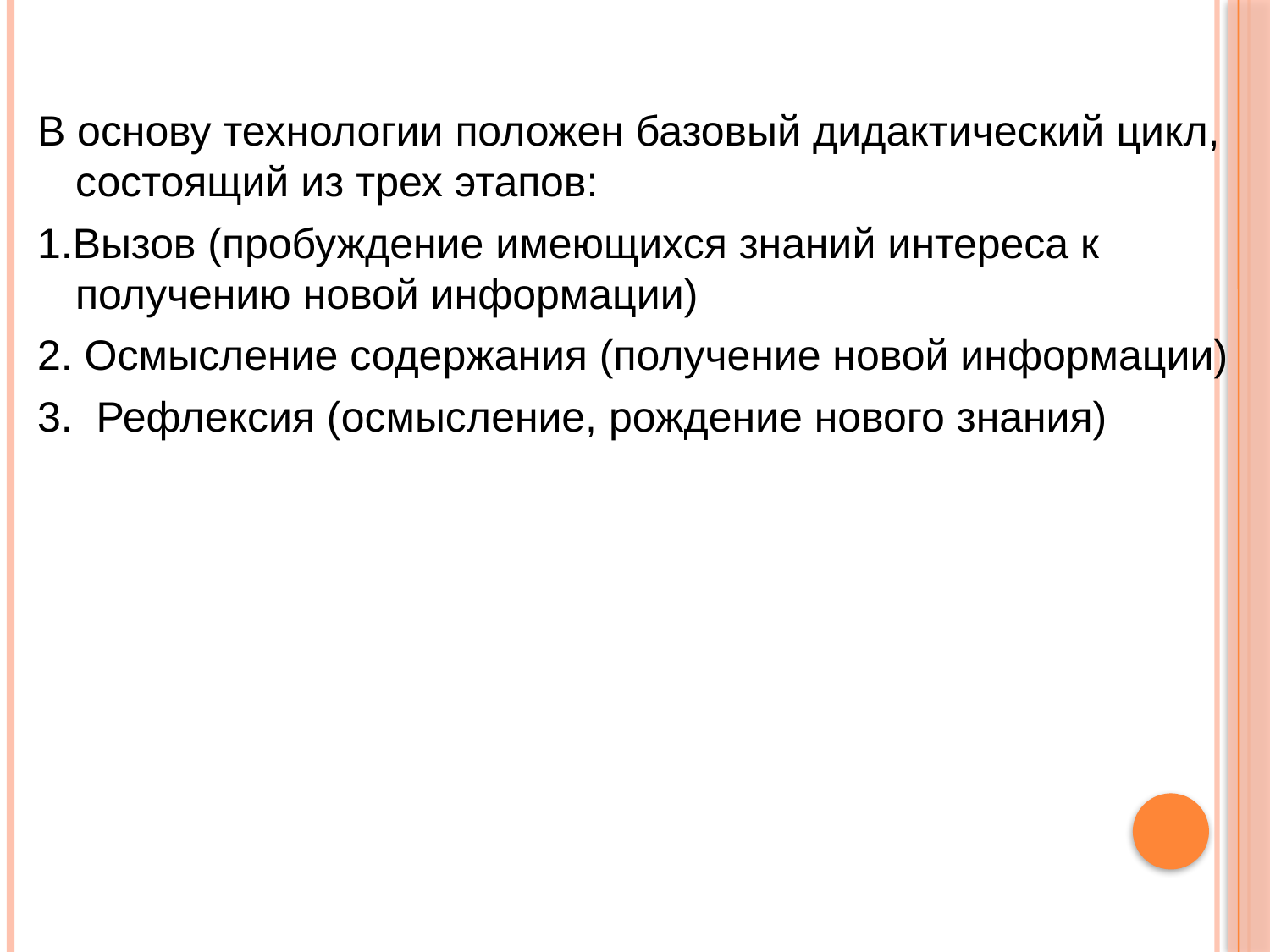

В основу технологии положен базовый дидактический цикл, состоящий из трех этапов:
1.Вызов (пробуждение имеющихся знаний интереса к получению новой информации)
2. Осмысление содержания (получение новой информации)
3.  Рефлексия (осмысление, рождение нового знания)

#